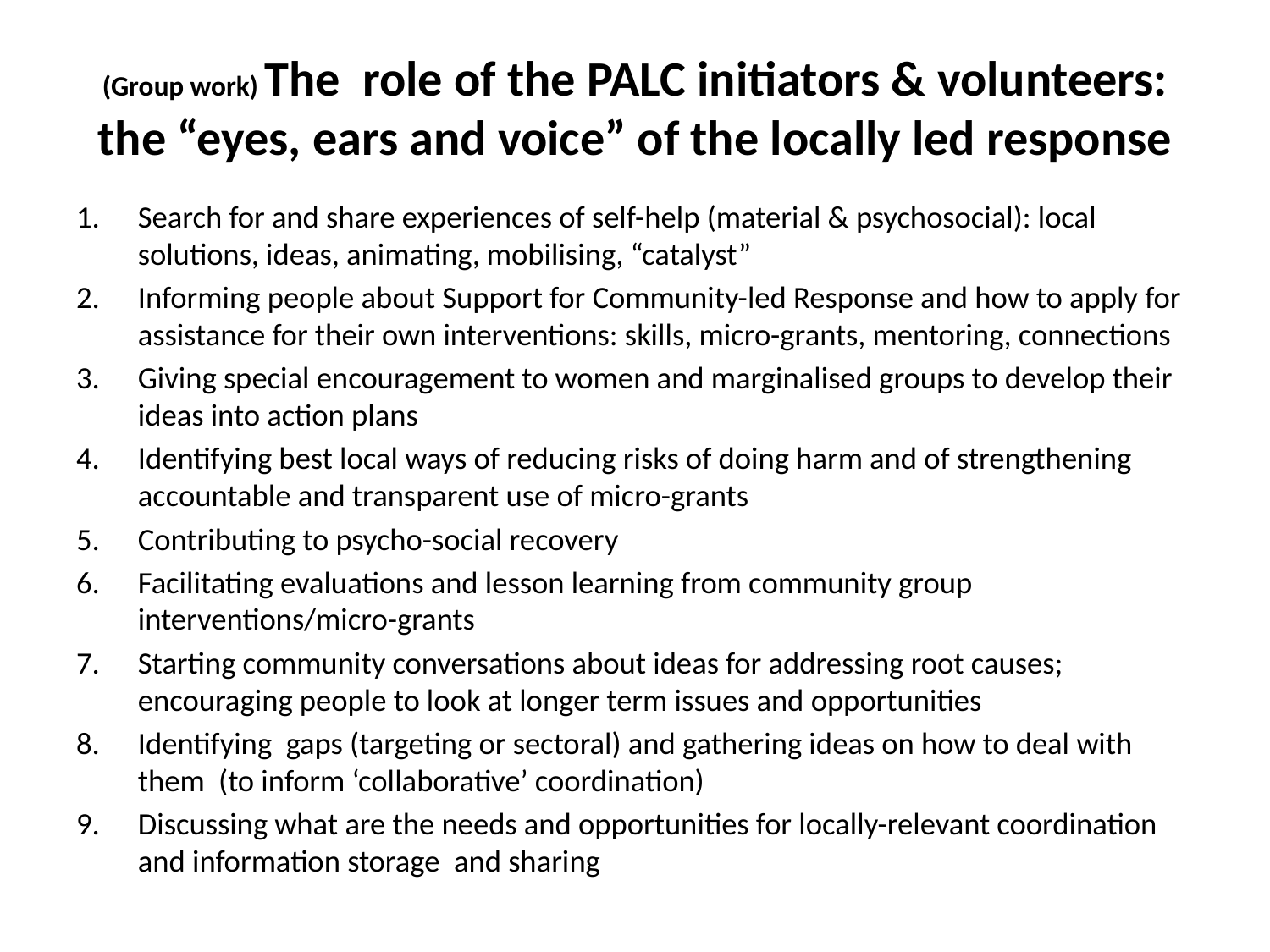

# (Group work) The  role of the PALC initiators & volunteers: the “eyes, ears and voice” of the locally led response
Search for and share experiences of self-help (material & psychosocial): local solutions, ideas, animating, mobilising, “catalyst”
Informing people about Support for Community-led Response and how to apply for assistance for their own interventions: skills, micro-grants, mentoring, connections
Giving special encouragement to women and marginalised groups to develop their ideas into action plans
Identifying best local ways of reducing risks of doing harm and of strengthening accountable and transparent use of micro-grants
Contributing to psycho-social recovery
Facilitating evaluations and lesson learning from community group interventions/micro-grants
Starting community conversations about ideas for addressing root causes; encouraging people to look at longer term issues and opportunities
Identifying  gaps (targeting or sectoral) and gathering ideas on how to deal with them  (to inform ‘collaborative’ coordination)
Discussing what are the needs and opportunities for locally-relevant coordination and information storage  and sharing